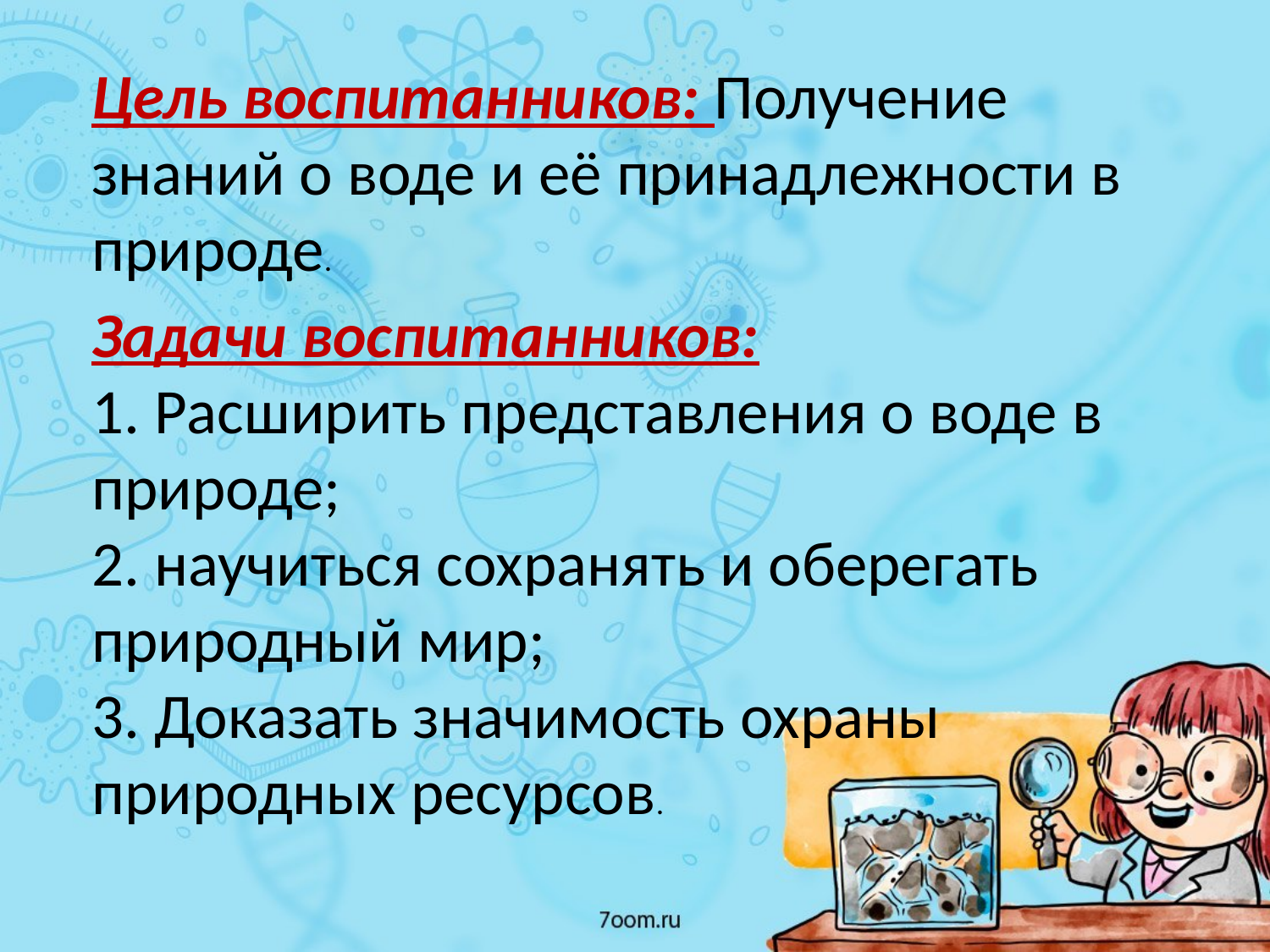

Цель воспитанников: Получение знаний о воде и её принадлежности в природе.
Задачи воспитанников:
1. Расширить представления о воде в природе;
2. научиться сохранять и оберегать природный мир;
3. Доказать значимость охраны природных ресурсов.